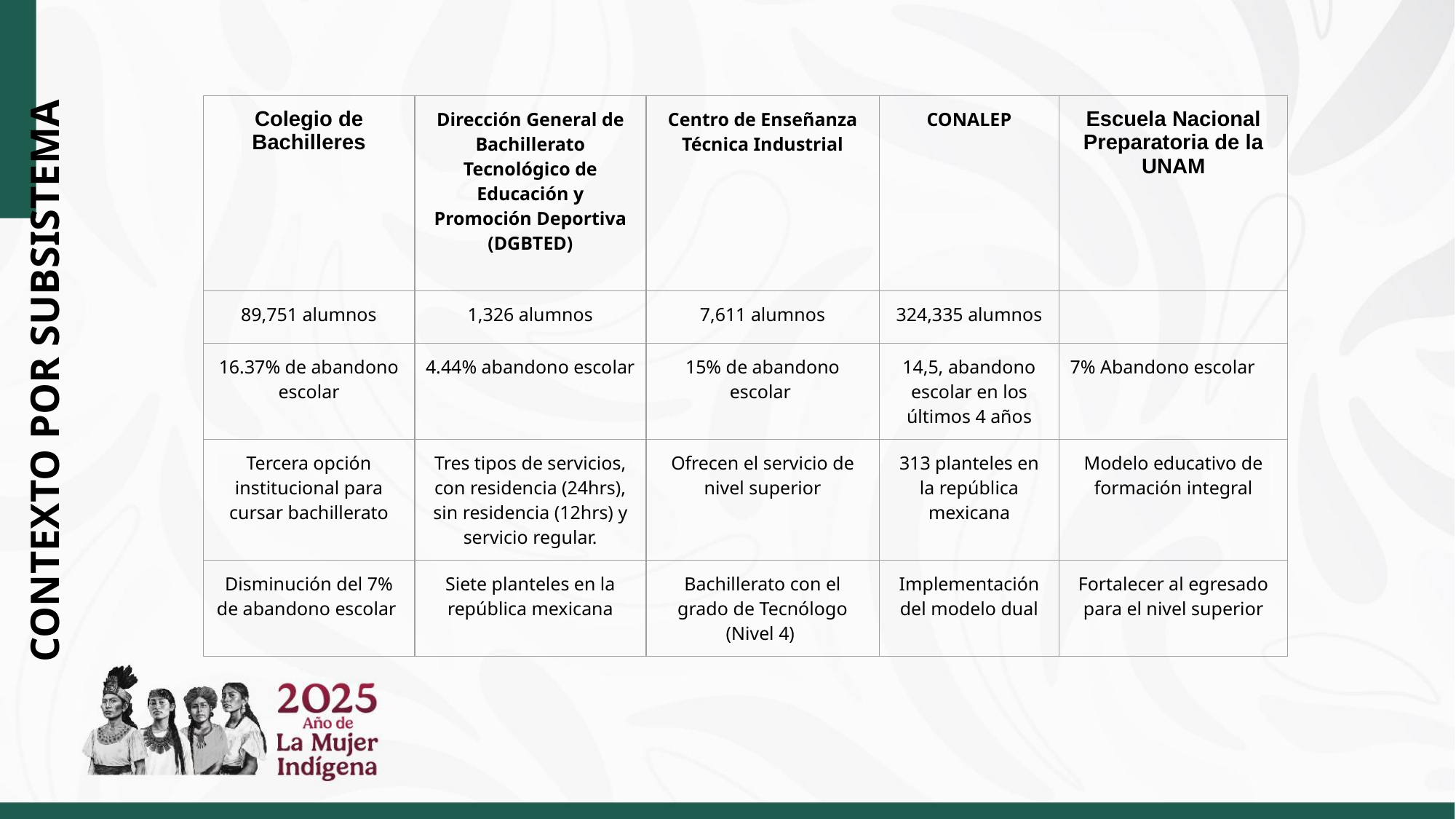

| Colegio de Bachilleres | Dirección General de Bachillerato Tecnológico de Educación y Promoción Deportiva (DGBTED) | Centro de Enseñanza Técnica Industrial | CONALEP | Escuela Nacional Preparatoria de la UNAM |
| --- | --- | --- | --- | --- |
| 89,751 alumnos | 1,326 alumnos | 7,611 alumnos | 324,335 alumnos |  |
| 16.37% de abandono escolar | 4.44% abandono escolar | 15% de abandono escolar | 14,5, abandono escolar en los últimos 4 años | 7% Abandono escolar |
| Tercera opción institucional para cursar bachillerato | Tres tipos de servicios, con residencia (24hrs), sin residencia (12hrs) y servicio regular. | Ofrecen el servicio de nivel superior | 313 planteles en la república mexicana | Modelo educativo de formación integral |
| Disminución del 7% de abandono escolar | Siete planteles en la república mexicana | Bachillerato con el grado de Tecnólogo (Nivel 4) | Implementación del modelo dual | Fortalecer al egresado para el nivel superior |
CONTEXTO POR SUBSISTEMA